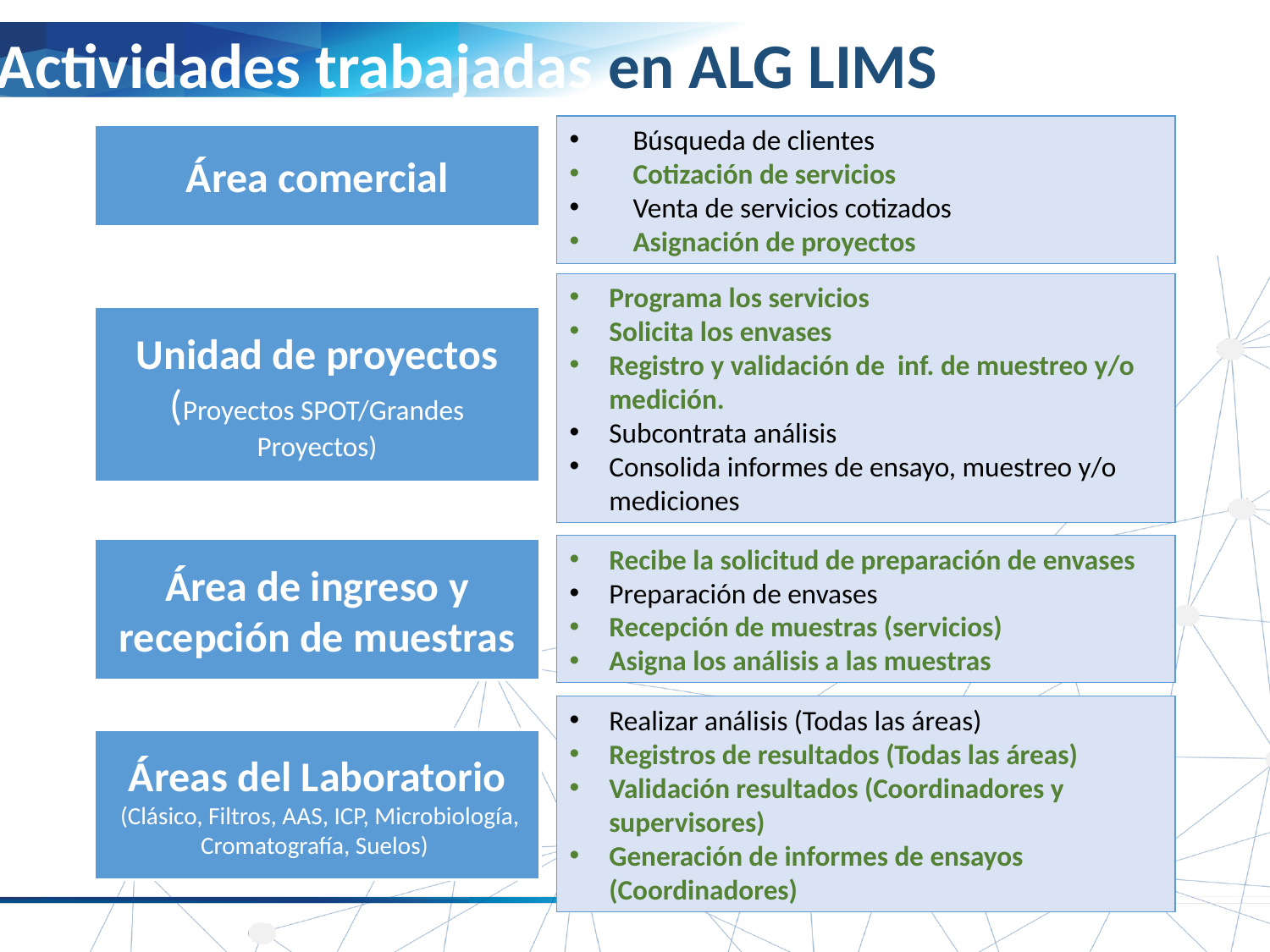

# Actividades trabajadas en ALG LIMS
Búsqueda de clientes
Cotización de servicios
Venta de servicios cotizados
Asignación de proyectos
Área comercial
Programa los servicios
Solicita los envases
Registro y validación de  inf. de muestreo y/o medición.
Subcontrata análisis
Consolida informes de ensayo, muestreo y/o mediciones
Unidad de proyectos
(Proyectos SPOT/Grandes Proyectos)
Recibe la solicitud de preparación de envases
Preparación de envases
Recepción de muestras (servicios)
Asigna los análisis a las muestras
Área de ingreso y recepción de muestras
Realizar análisis (Todas las áreas)
Registros de resultados (Todas las áreas)
Validación resultados (Coordinadores y supervisores)
Generación de informes de ensayos (Coordinadores)
Áreas del Laboratorio
 (Clásico, Filtros, AAS, ICP, Microbiología, Cromatografía, Suelos)